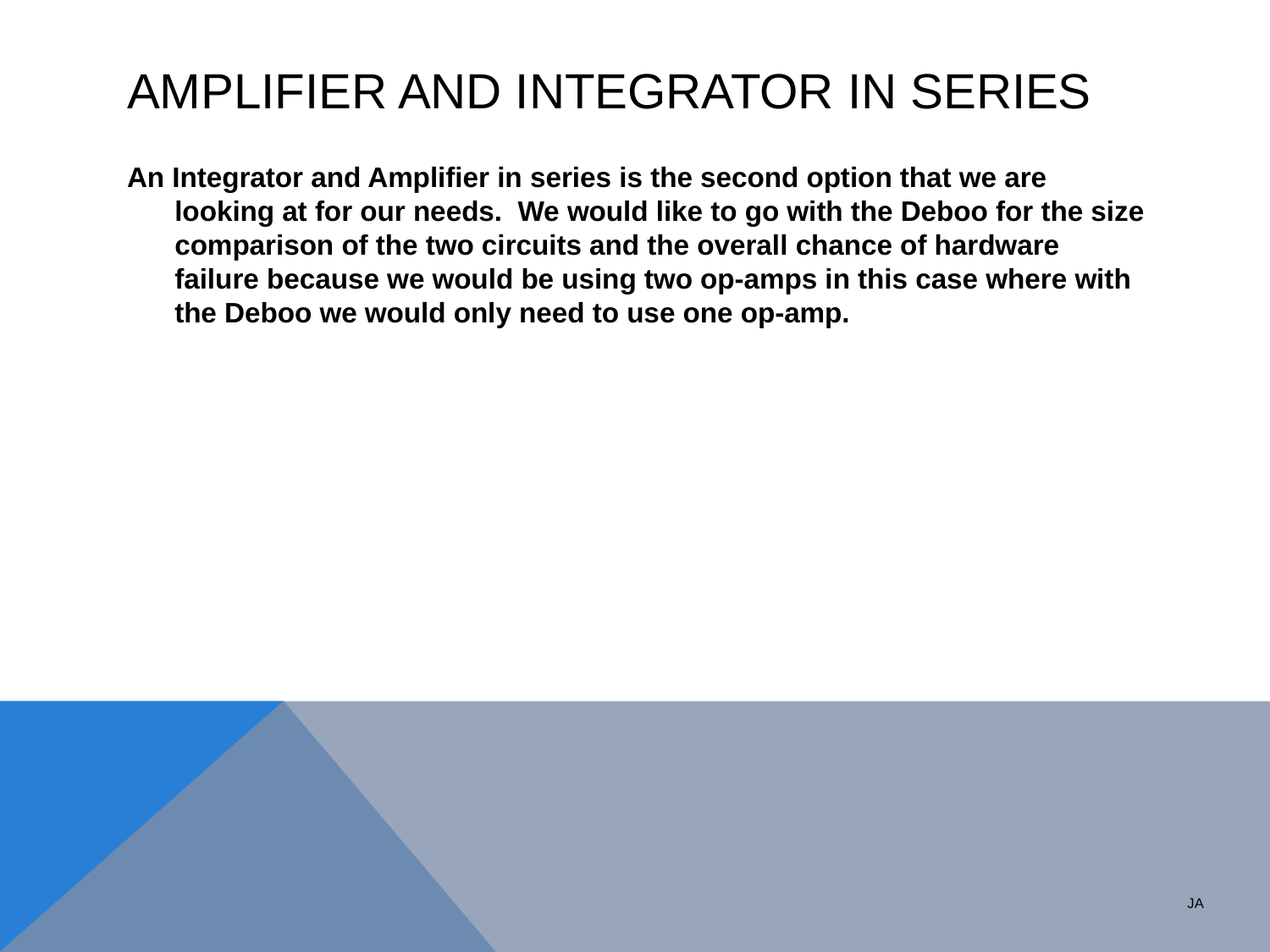

# Amplifier and Integrator in Series
An Integrator and Amplifier in series is the second option that we are looking at for our needs.  We would like to go with the Deboo for the size comparison of the two circuits and the overall chance of hardware failure because we would be using two op-amps in this case where with the Deboo we would only need to use one op-amp.
JA